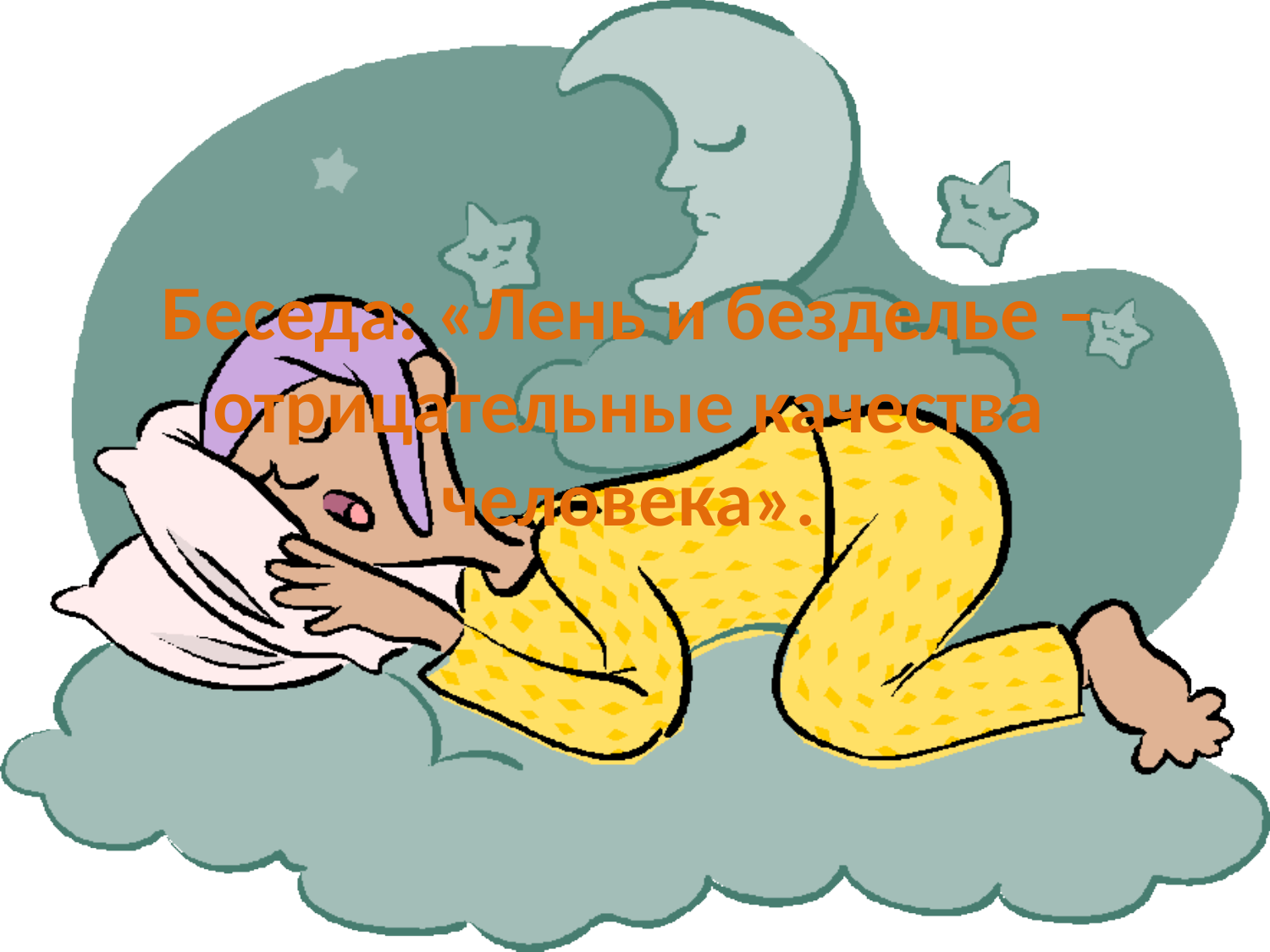

# Беседа: «Лень и безделье – отрицательные качества человека».